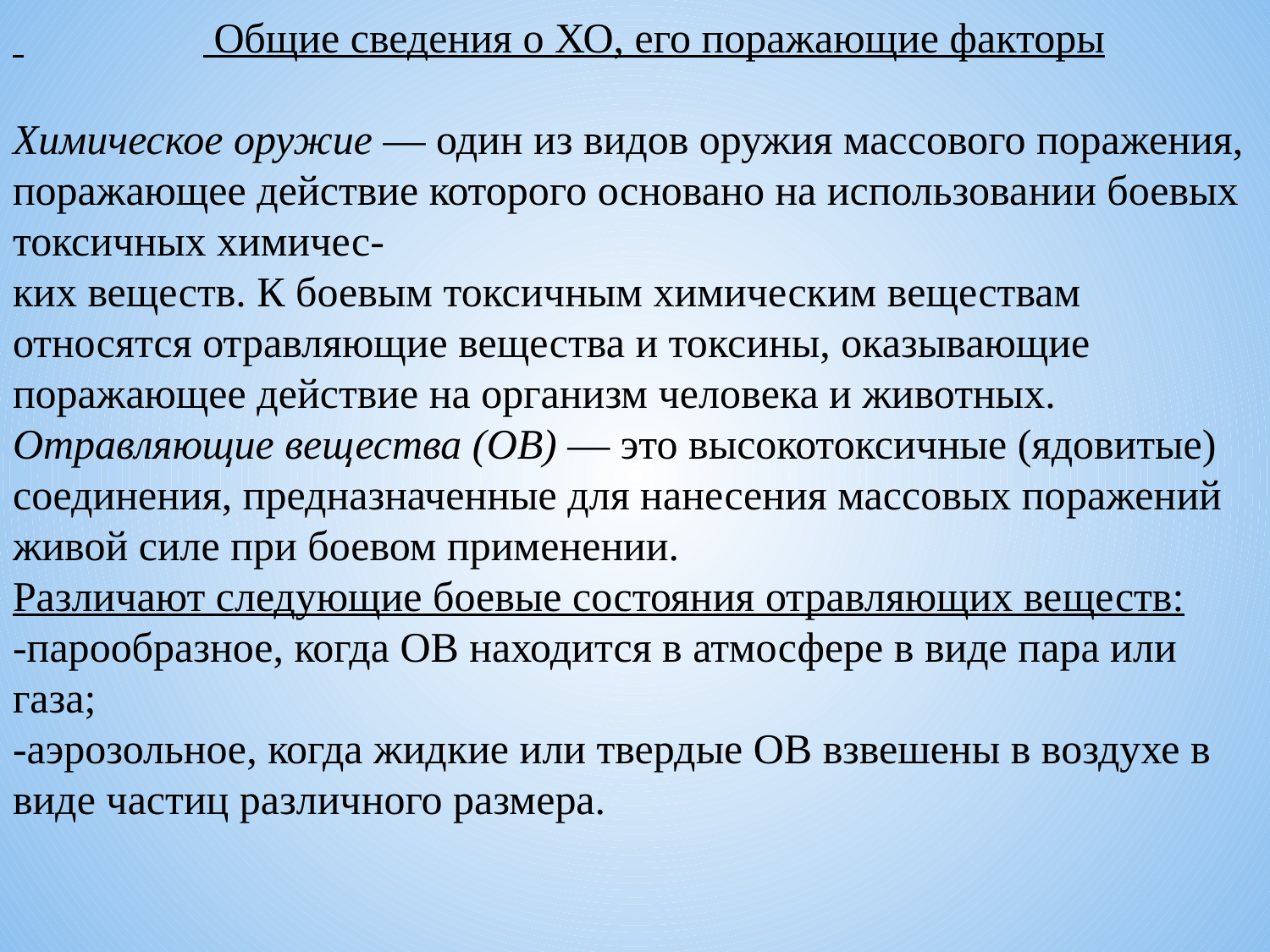

Общие сведения о ХО, его поражающие факторы

Химическое оружие — один из видов оружия массового пора­жения, поражающее действие которого основано на использова­нии боевых токсичных химичес-
ких веществ. К боевым токсич­ным химическим веществам относятся отравляющие вещества и токсины, оказывающие поражающее действие на организм чело­века и животных.
Отравляющие вещества (ОВ) — это высокотоксичные (ядови­тые) соединения, предназначенные для нанесения массовых по­ражений живой силе при боевом применении.
Различают следующие боевые состояния отравляющих ве­ществ:
-парообразное, когда ОВ находится в атмосфере в виде пара или газа;
-аэрозольное, когда жидкие или твердые ОВ взвешены в возду­хе в виде частиц различного размера.